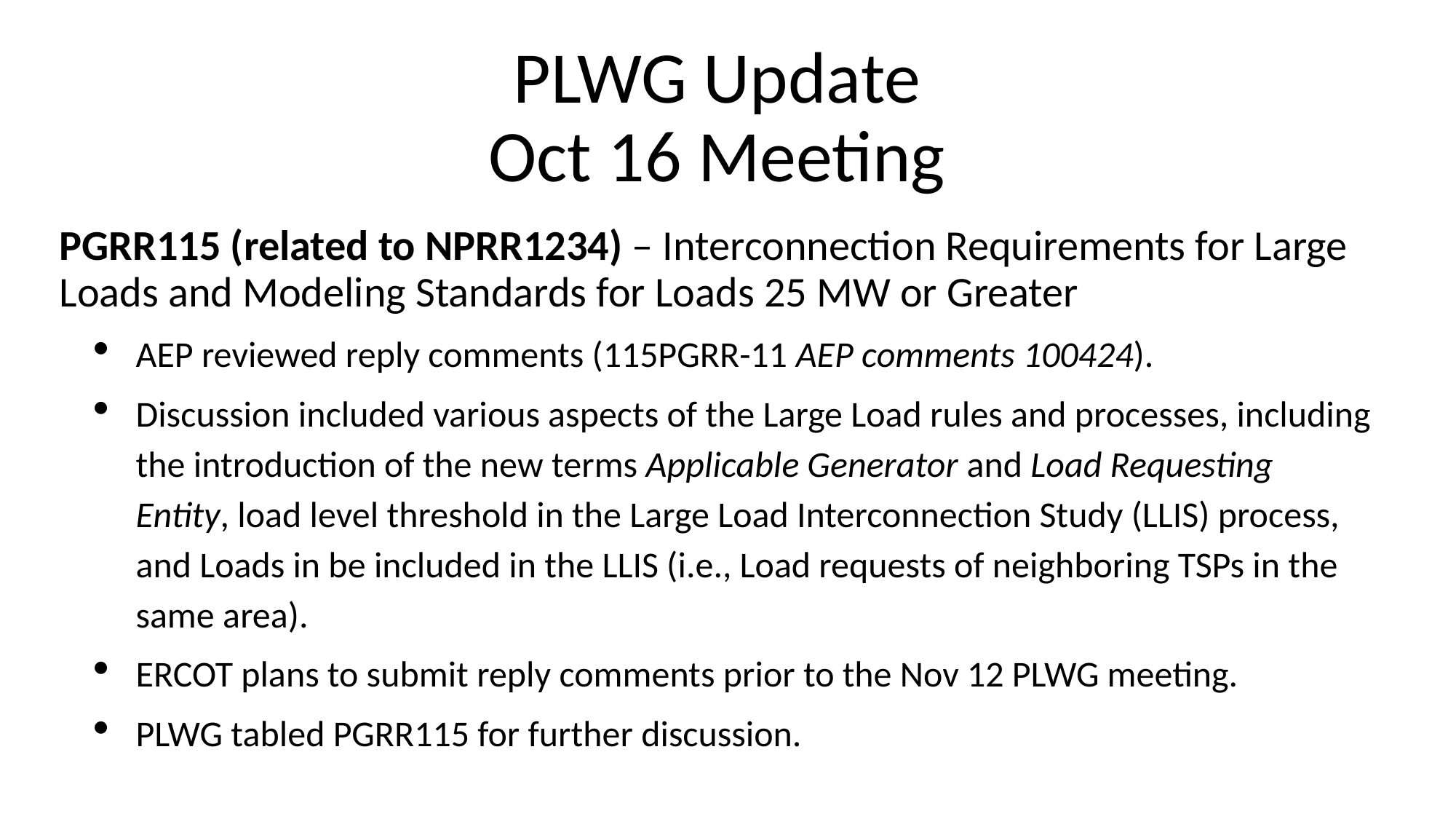

# PLWG Update Oct 16 Meeting
PGRR115 (related to NPRR1234) – Interconnection Requirements for Large Loads and Modeling Standards for Loads 25 MW or Greater
AEP reviewed reply comments (115PGRR-11 AEP comments 100424).
Discussion included various aspects of the Large Load rules and processes, including the introduction of the new terms Applicable Generator and Load Requesting Entity, load level threshold in the Large Load Interconnection Study (LLIS) process, and Loads in be included in the LLIS (i.e., Load requests of neighboring TSPs in the same area).
ERCOT plans to submit reply comments prior to the Nov 12 PLWG meeting.
PLWG tabled PGRR115 for further discussion.